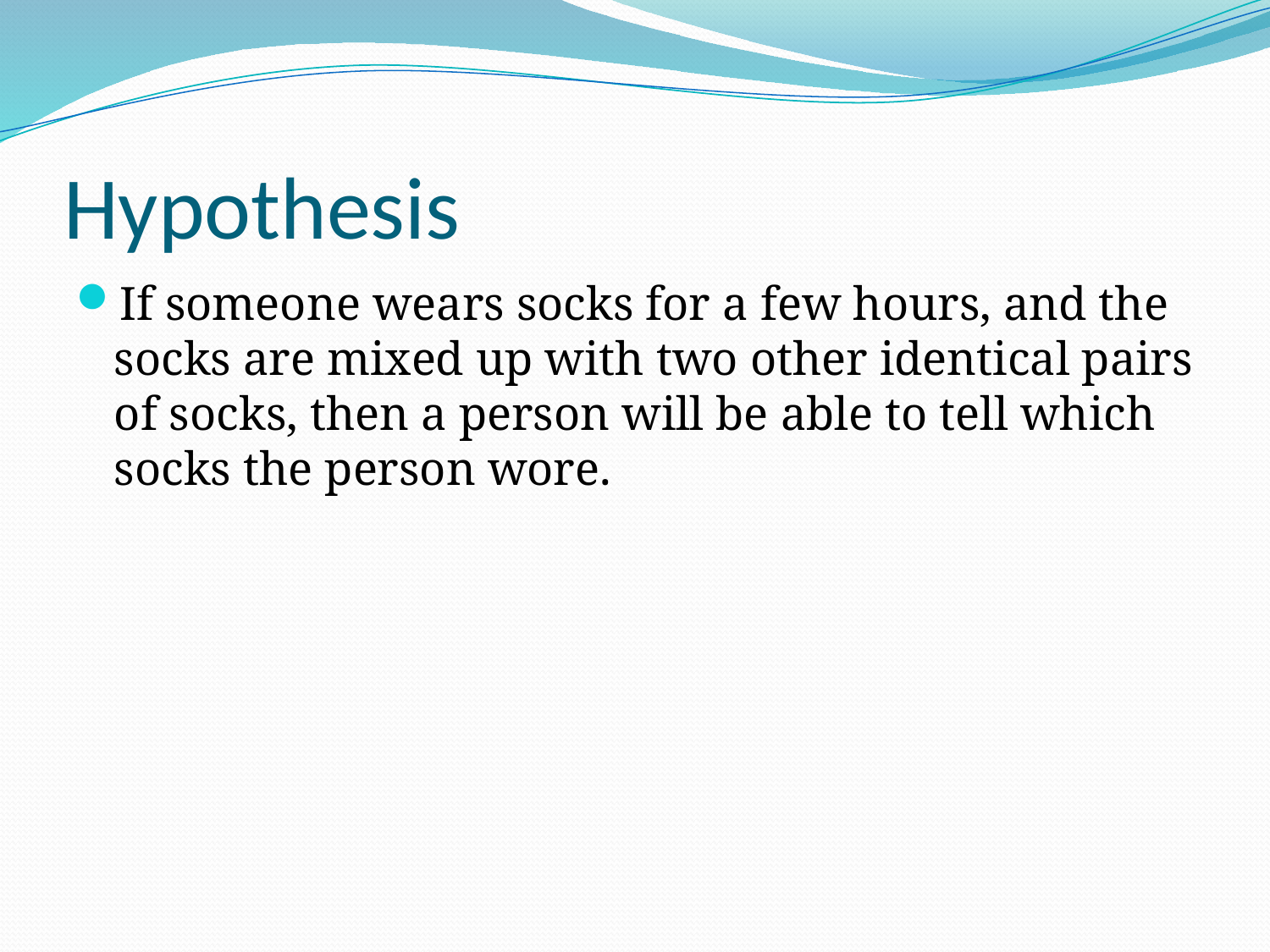

# Hypothesis
If someone wears socks for a few hours, and the socks are mixed up with two other identical pairs of socks, then a person will be able to tell which socks the person wore.